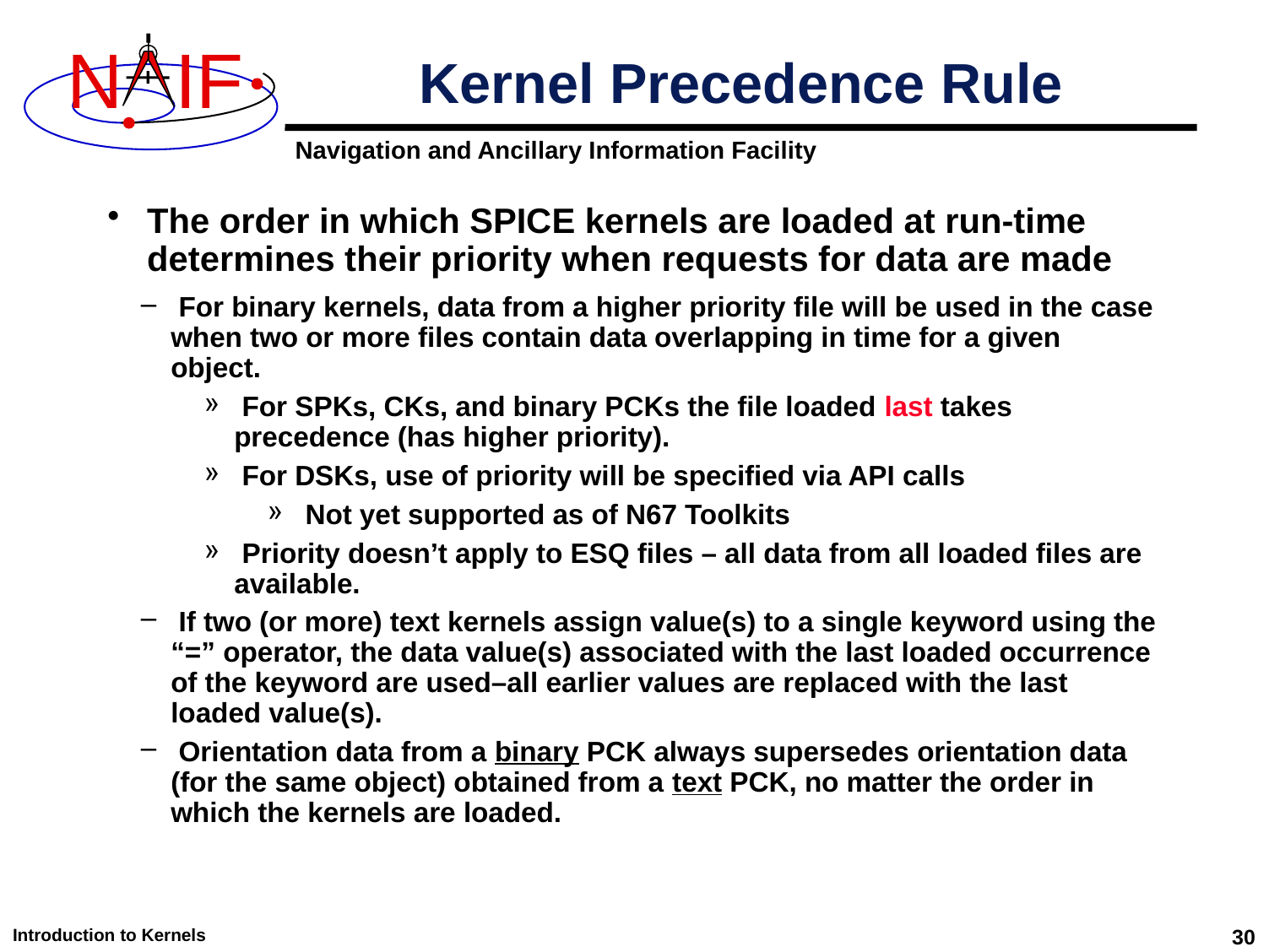

# Kernel Precedence Rule
The order in which SPICE kernels are loaded at run-time determines their priority when requests for data are made
 For binary kernels, data from a higher priority file will be used in the case when two or more files contain data overlapping in time for a given object.
 For SPKs, CKs, and binary PCKs the file loaded last takes precedence (has higher priority).
 For DSKs, use of priority will be specified via API calls
 Not yet supported as of N67 Toolkits
 Priority doesn’t apply to ESQ files – all data from all loaded files are available.
 If two (or more) text kernels assign value(s) to a single keyword using the “=” operator, the data value(s) associated with the last loaded occurrence of the keyword are used–all earlier values are replaced with the last loaded value(s).
 Orientation data from a binary PCK always supersedes orientation data (for the same object) obtained from a text PCK, no matter the order in which the kernels are loaded.
Introduction to Kernels
30